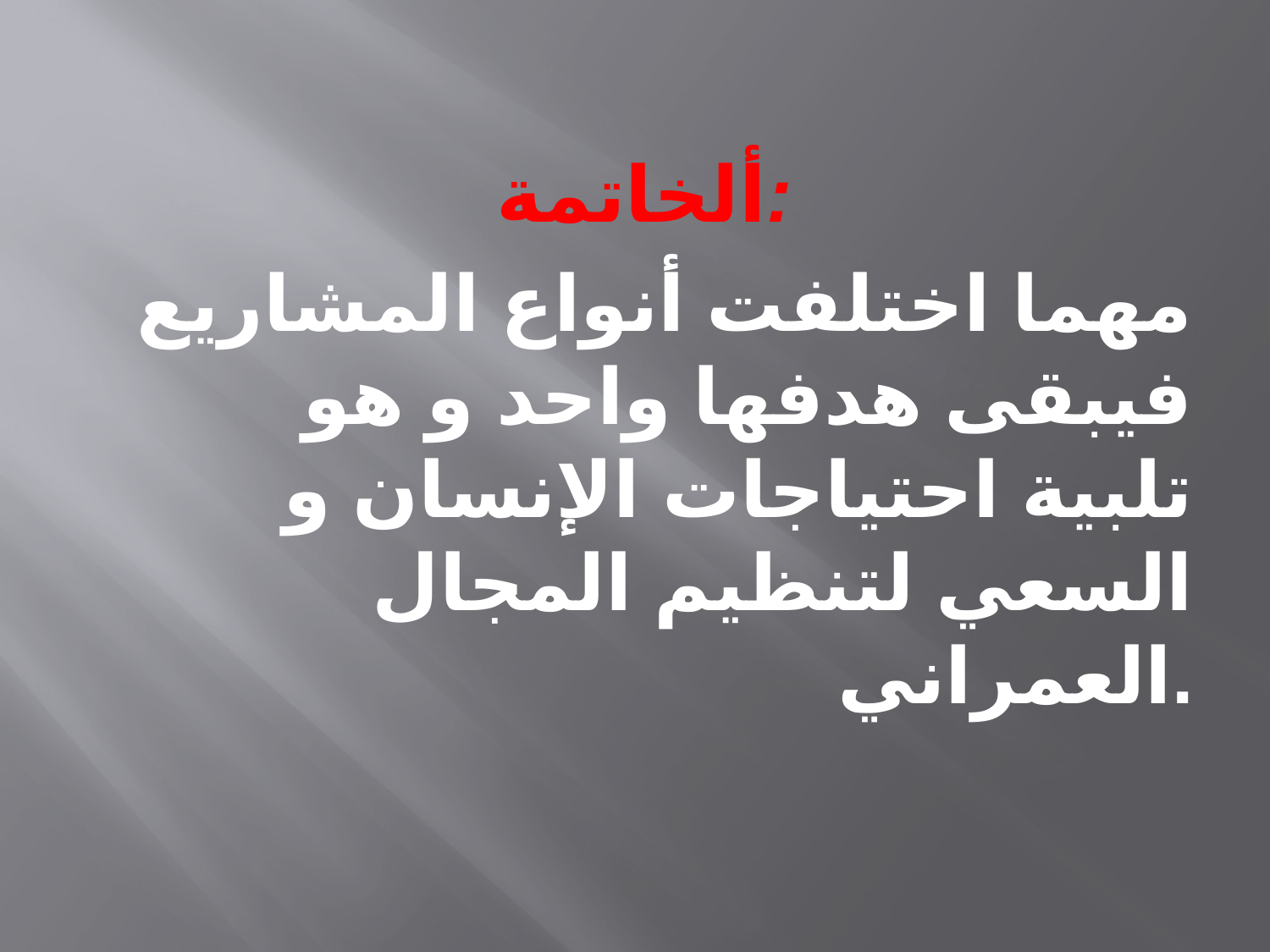

ألخاتمة:
مهما اختلفت أنواع المشاريع فيبقى هدفها واحد و هو تلبية احتياجات الإنسان و السعي لتنظيم المجال العمراني.